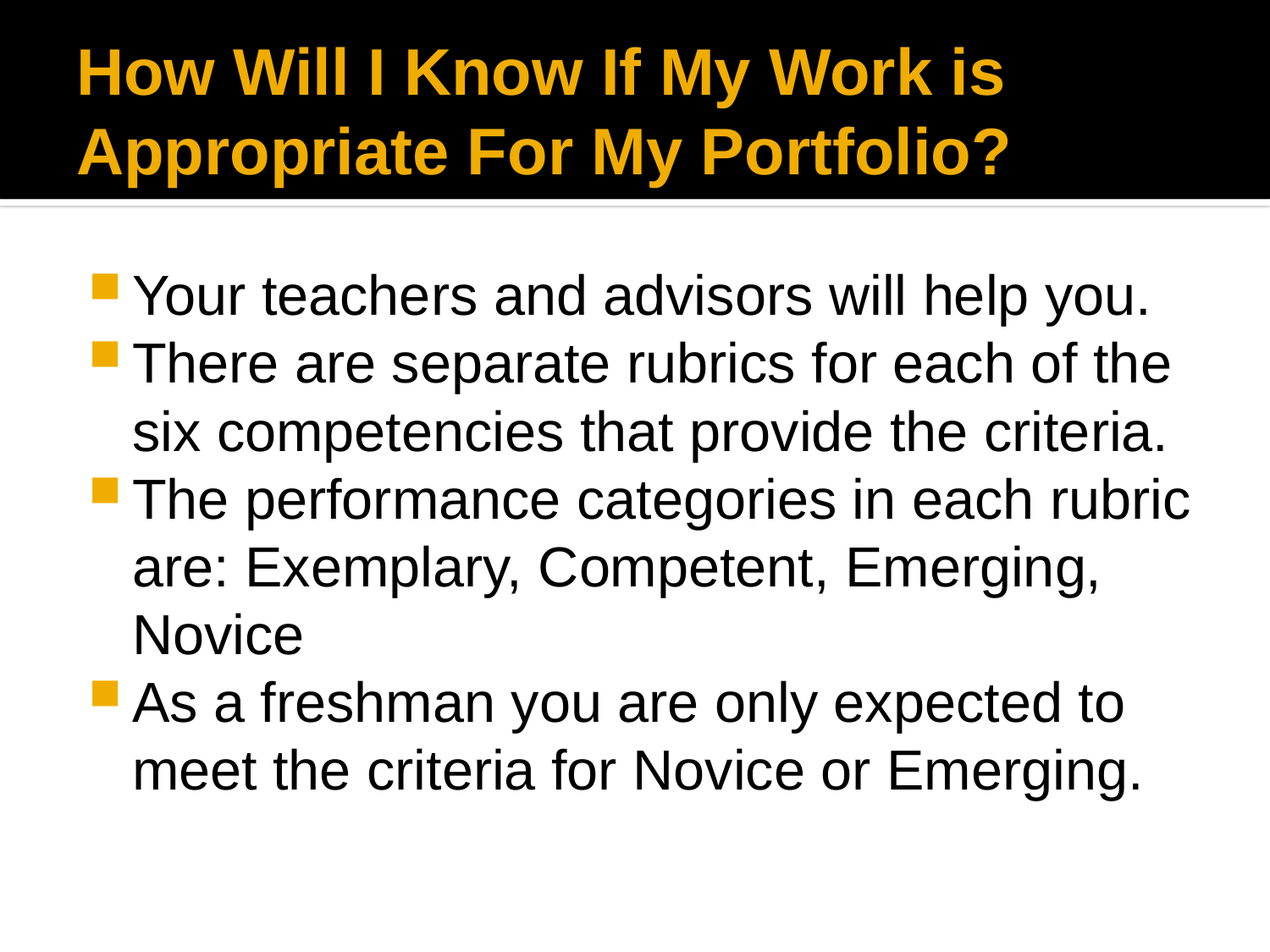

# How Will I Know If My Work is Appropriate For My Portfolio?
Your teachers and advisors will help you.
There are separate rubrics for each of the six competencies that provide the criteria.
The performance categories in each rubric are: Exemplary, Competent, Emerging, Novice
As a freshman you are only expected to meet the criteria for Novice or Emerging.